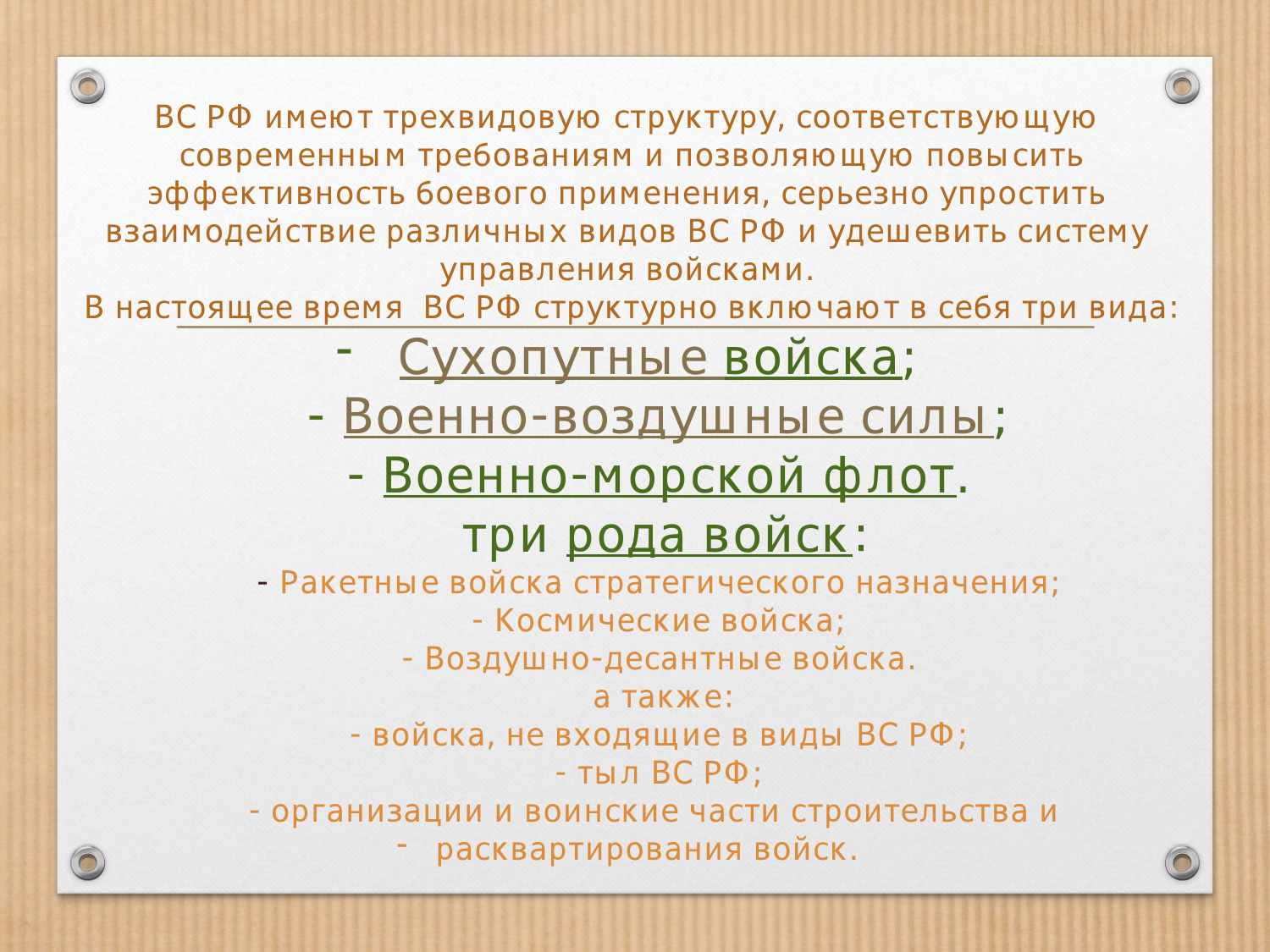

ВС РФ имеют трехвидовую структуру, соответствующую
 современным требованиям и позволяющую повысить эффективность боевого применения, серьезно упростить взаимодействие различных видов ВС РФ и удешевить систему управления войсками.
 В настоящее время  ВС РФ структурно включают в себя три вида:
Сухопутные войска;
- Военно-воздушные силы;
- Военно-морской флот.
 три рода войск:
- Ракетные войска стратегического назначения;
- Космические войска;
- Воздушно-десантные войска.
 а также:
- войска, не входящие в виды ВС РФ;
- тыл ВС РФ;
- организации и воинские части строительства и
расквартирования войск.